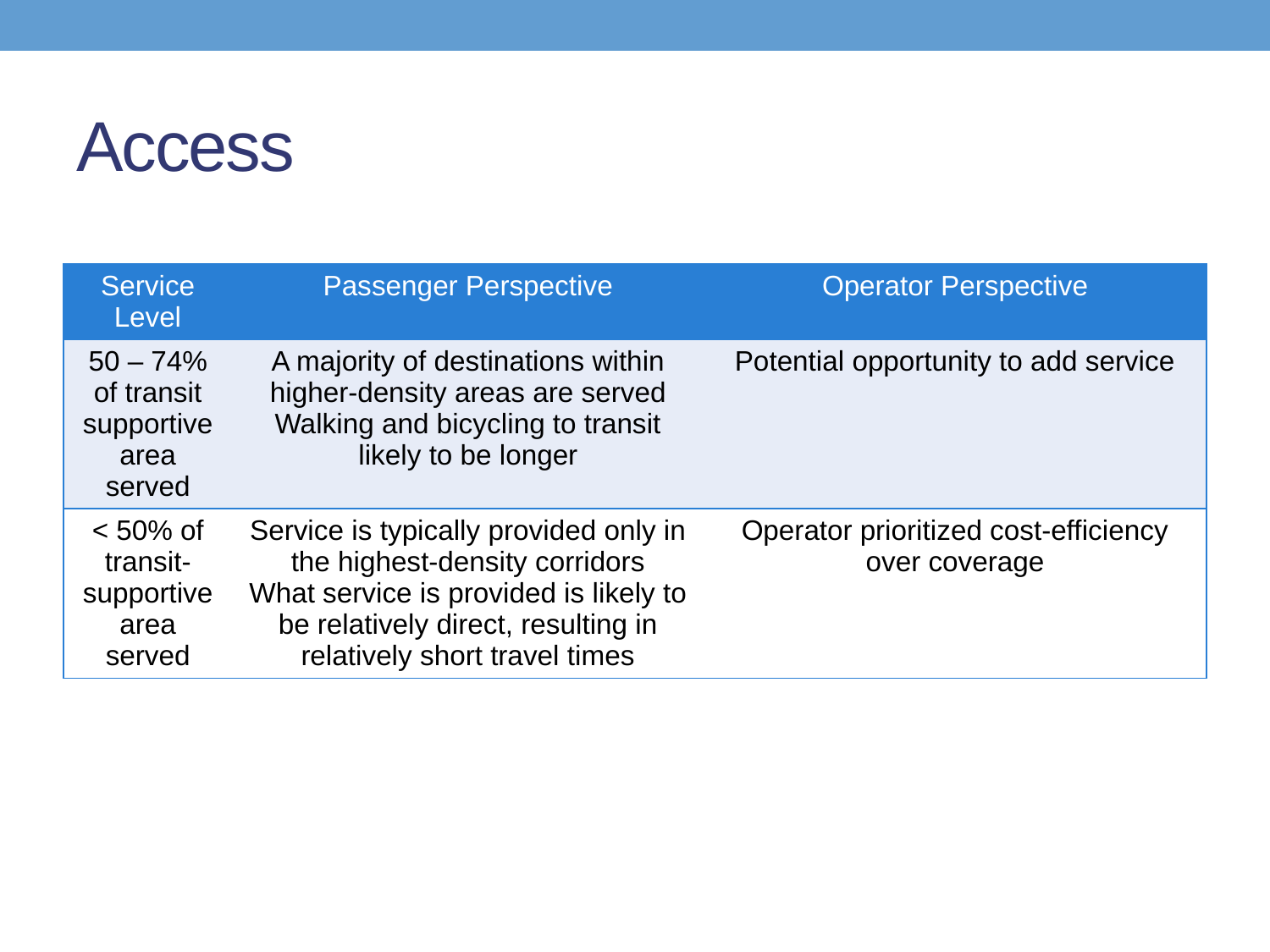

# Access
| Service Level | Passenger Perspective | Operator Perspective |
| --- | --- | --- |
| 50 – 74% of transit supportive area served | A majority of destinations within higher-density areas are served Walking and bicycling to transit likely to be longer | Potential opportunity to add service |
| < 50% of transit-supportive area served | Service is typically provided only in the highest-density corridors What service is provided is likely to be relatively direct, resulting in relatively short travel times | Operator prioritized cost-efficiency over coverage |